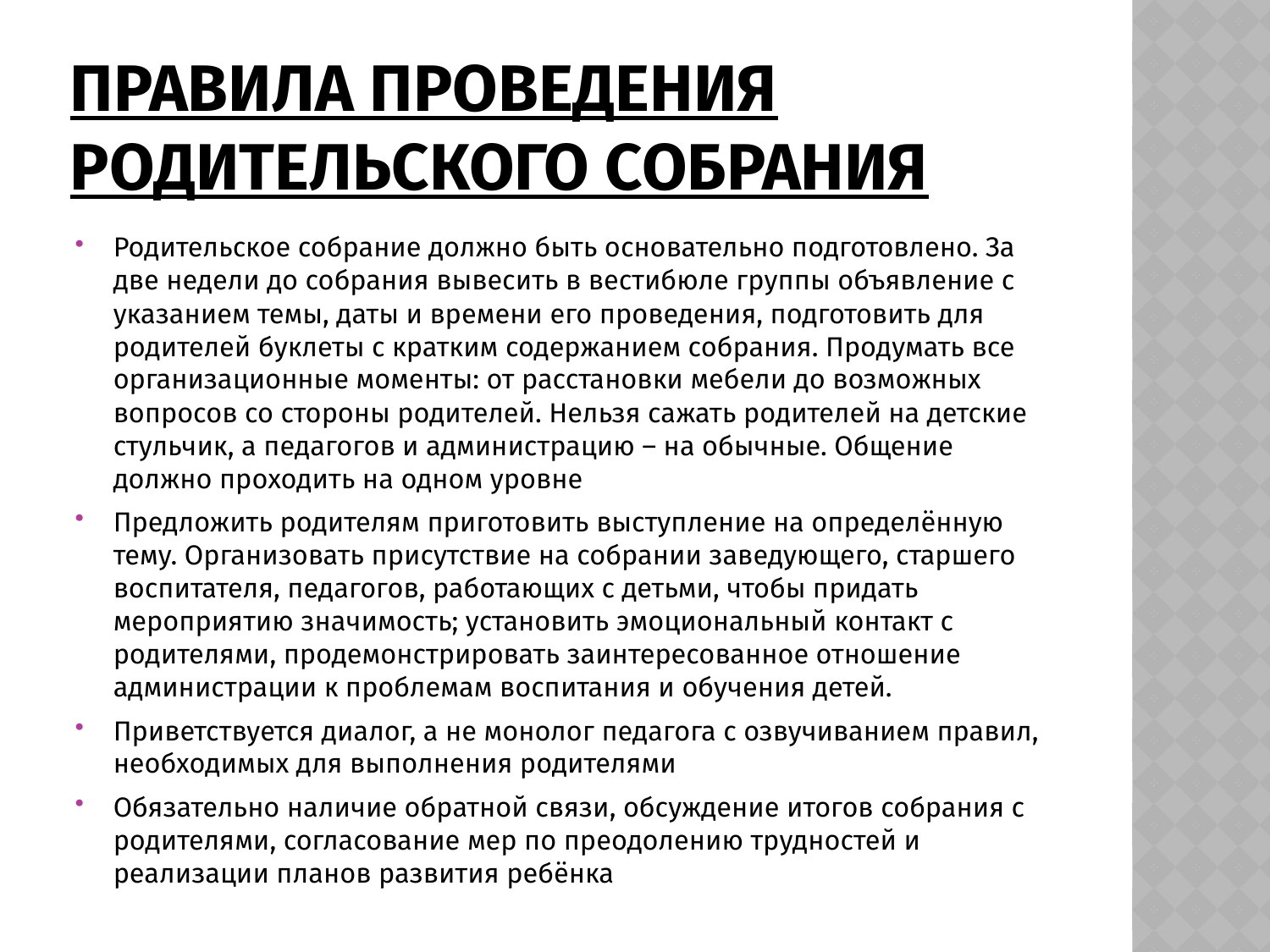

# Правила проведения родительского собрания
Родительское собрание должно быть основательно подготовлено. За две недели до собрания вывесить в вестибюле группы объявление с указанием темы, даты и времени его проведения, подготовить для родителей буклеты с кратким содержанием собрания. Продумать все организационные моменты: от расстановки мебели до возможных вопросов со стороны родителей. Нельзя сажать родителей на детские стульчик, а педагогов и администрацию – на обычные. Общение должно проходить на одном уровне
Предложить родителям приготовить выступление на определённую тему. Организовать присутствие на собрании заведующего, старшего воспитателя, педагогов, работающих с детьми, чтобы придать мероприятию значимость; установить эмоциональный контакт с родителями, продемонстрировать заинтересованное отношение администрации к проблемам воспитания и обучения детей.
Приветствуется диалог, а не монолог педагога с озвучиванием правил, необходимых для выполнения родителями
Обязательно наличие обратной связи, обсуждение итогов собрания с родителями, согласование мер по преодолению трудностей и реализации планов развития ребёнка